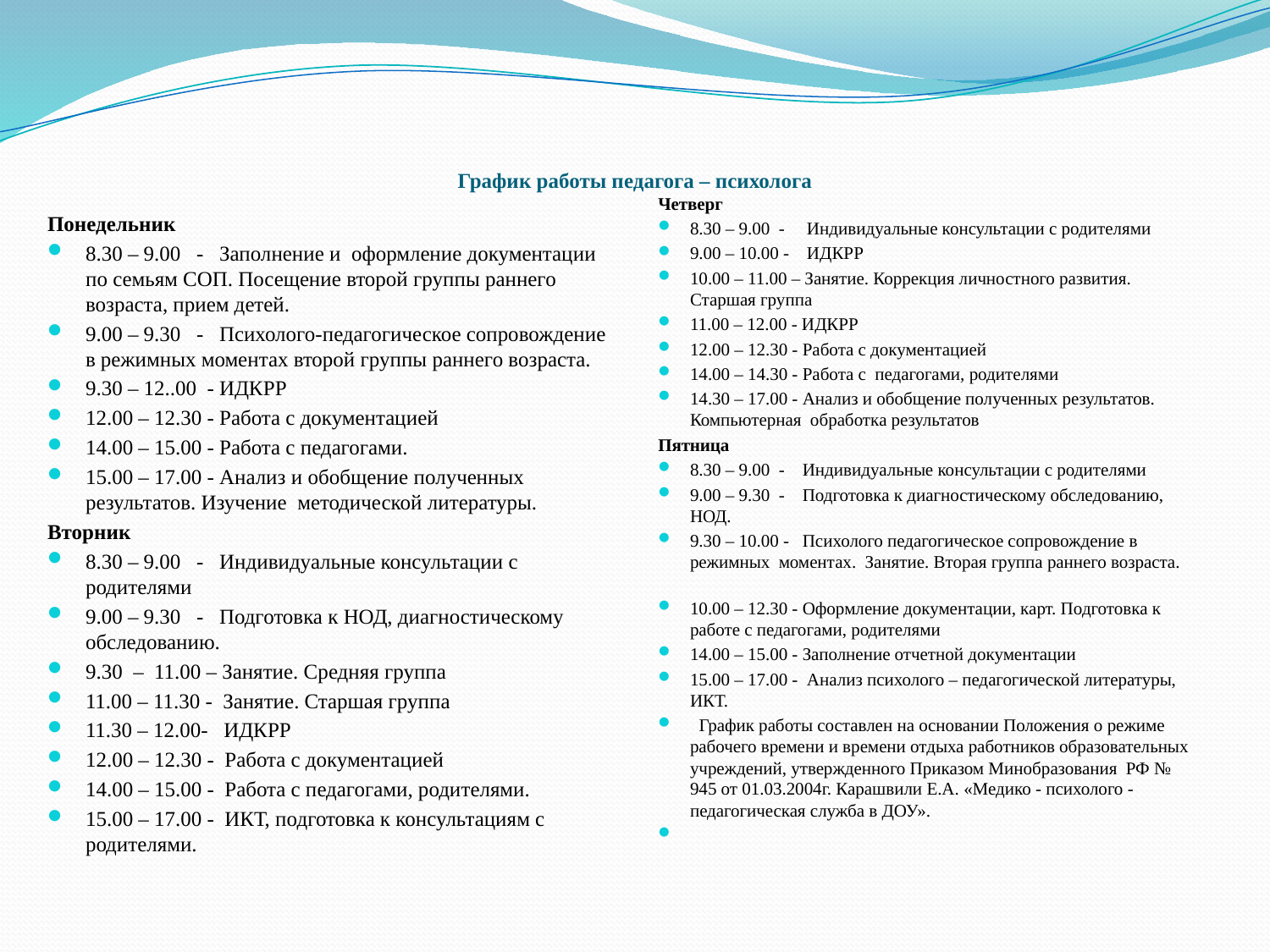

# График работы педагога – психолога

Понедельник
8.30 – 9.00   -   Заполнение и  оформление документации по семьям СОП. Посещение второй группы раннего возраста, прием детей.
9.00 – 9.30   -   Психолого-педагогическое сопровождение в режимных моментах второй группы раннего возраста.
9.30 – 12..00  - ИДКРР
12.00 – 12.30 - Работа с документацией
14.00 – 15.00 - Работа с педагогами.
15.00 – 17.00 - Анализ и обобщение полученных результатов. Изучение  методической литературы.
Вторник
8.30 – 9.00   -   Индивидуальные консультации с родителями
9.00 – 9.30   -   Подготовка к НОД, диагностическому обследованию.
9.30  –  11.00 – Занятие. Средняя группа
11.00 – 11.30 -  Занятие. Старшая группа
11.30 – 12.00-   ИДКРР
12.00 – 12.30 -  Работа с документацией
14.00 – 15.00 -  Работа с педагогами, родителями.
15.00 – 17.00 -  ИКТ, подготовка к консультациям с родителями.

Четверг
8.30 – 9.00  -     Индивидуальные консультации с родителями
9.00 – 10.00 -    ИДКРР
10.00 – 11.00 – Занятие. Коррекция личностного развития. Старшая группа
11.00 – 12.00 - ИДКРР
12.00 – 12.30 - Работа с документацией
14.00 – 14.30 - Работа с  педагогами, родителями
14.30 – 17.00 - Анализ и обобщение полученных результатов. Компьютерная  обработка результатов
Пятница
8.30 – 9.00  -    Индивидуальные консультации с родителями
9.00 – 9.30  -    Подготовка к диагностическому обследованию, НОД.
9.30 – 10.00 -   Психолого педагогическое сопровождение в режимных  моментах.  Занятие. Вторая группа раннего возраста.
10.00 – 12.30 - Оформление документации, карт. Подготовка к работе с педагогами, родителями
14.00 – 15.00 - Заполнение отчетной документации
15.00 – 17.00 -  Анализ психолого – педагогической литературы, ИКТ.
  График работы составлен на основании Положения о режиме рабочего времени и времени отдыха работников образовательных учреждений, утвержденного Приказом Минобразования  РФ № 945 от 01.03.2004г. Карашвили Е.А. «Медико - психолого - педагогическая служба в ДОУ».